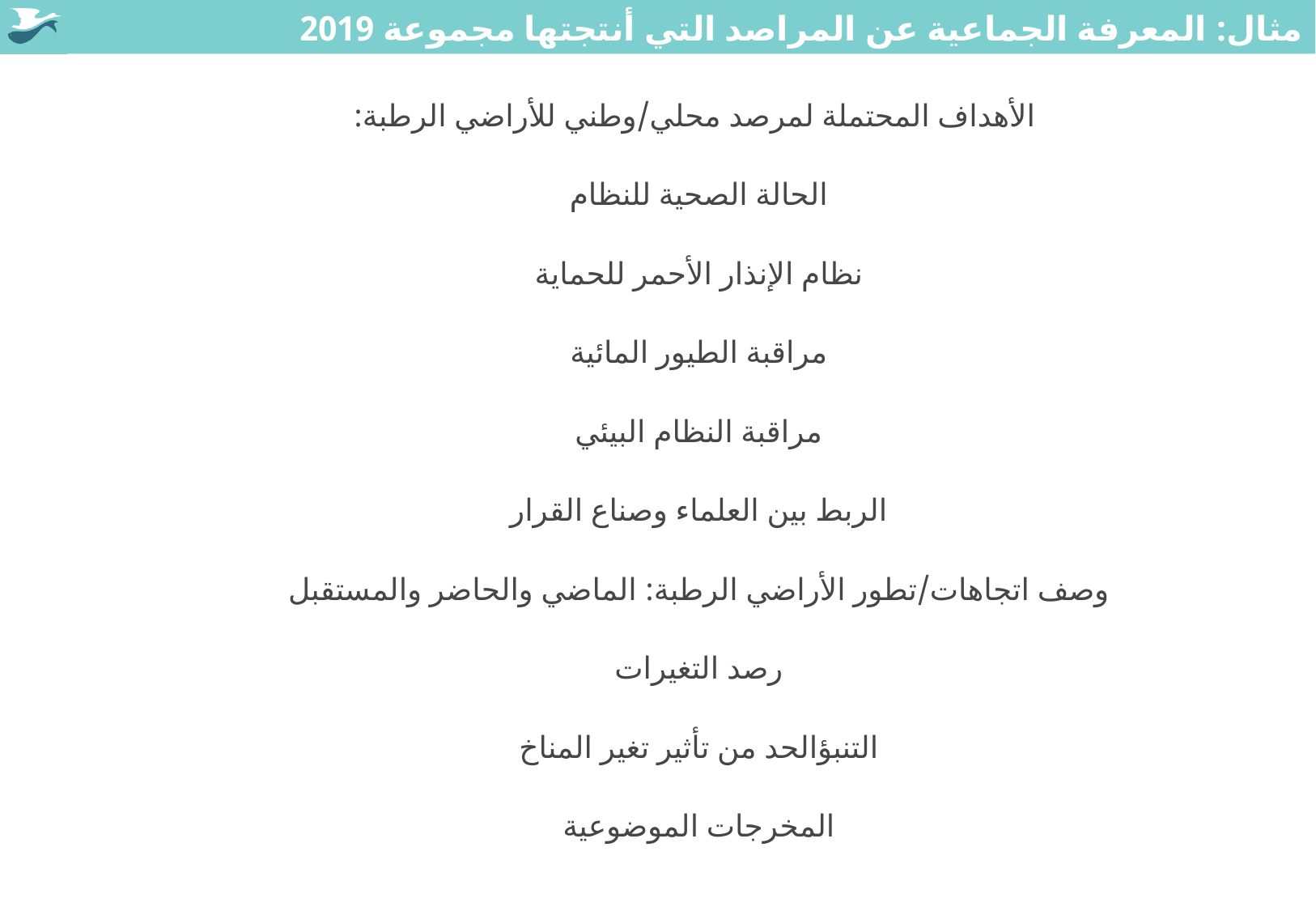

# مثال: المعرفة الجماعية عن المراصد التي أنتجتها مجموعة 2019
 الأهداف المحتملة لمرصد محلي/وطني للأراضي الرطبة:
الحالة الصحية للنظام
نظام الإنذار الأحمر للحماية
مراقبة الطيور المائية
مراقبة النظام البيئي
الربط بين العلماء وصناع القرار
وصف اتجاهات/تطور الأراضي الرطبة: الماضي والحاضر والمستقبل
رصد التغيرات
التنبؤالحد من تأثير تغير المناخ
المخرجات الموضوعية